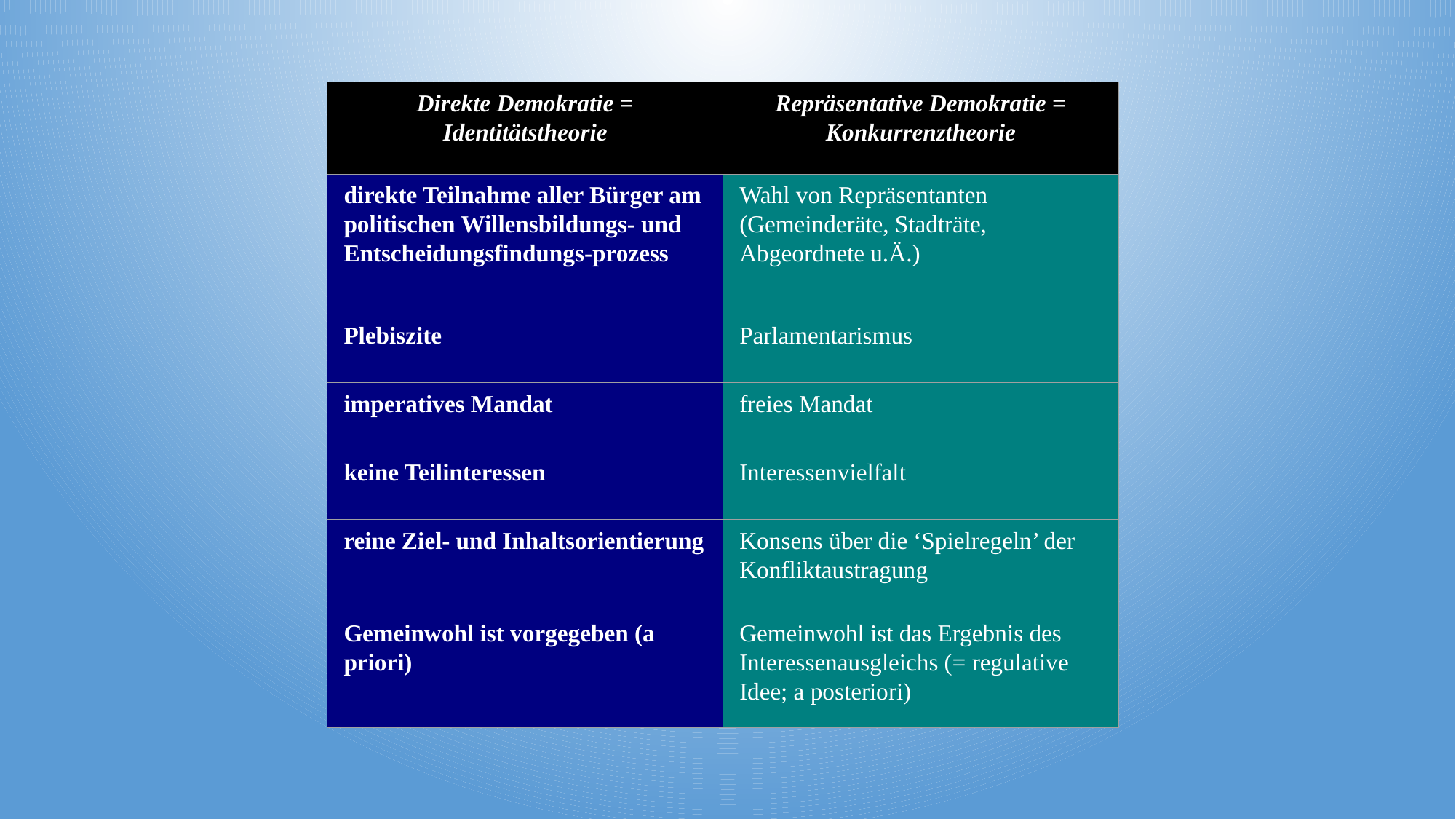

Direkte Demokratie = Identitätstheorie

Repräsentative Demokratie = Konkurrenztheorie

direkte Teilnahme aller Bürger am politischen Willensbildungs- und Entscheidungsfindungs-prozess

Wahl von Repräsentanten (Gemeinderäte, Stadträte, Abgeordnete u.Ä.)

Plebiszite

Parlamentarismus

imperatives Mandat

freies Mandat

keine Teilinteressen

Interessenvielfalt

reine Ziel- und Inhaltsorientierung

Konsens über die ‘Spielregeln’ der Konfliktaustragung

Gemeinwohl ist vorgegeben (a priori)

Gemeinwohl ist das Ergebnis des Interessenausgleichs (= regulative Idee; a posteriori)